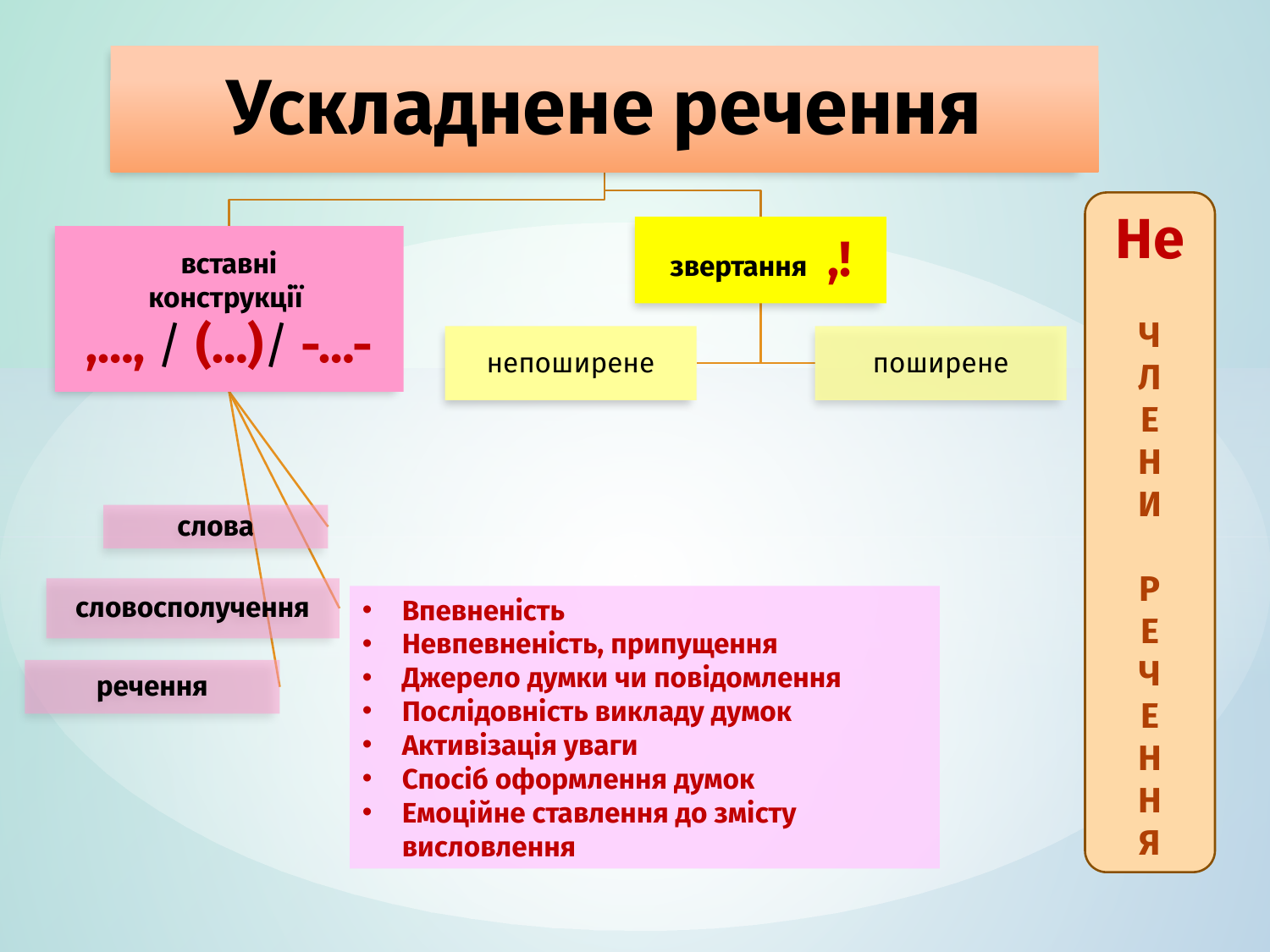

Ускладнене речення
вставні
конструкції
,…, / (…)/ -…-
слова
словосполучення
речення
звертання   ,!
непоширене
поширене
Не

Ч
Л
Е
Н
И

Р
Е
Ч
Е
Н
Н
Я
Впевненість
Невпевненість, припущення
Джерело думки чи повідомлення
Послідовність викладу думок
Активізація уваги
Спосіб оформлення думок
Емоційне ставлення до змісту висловлення